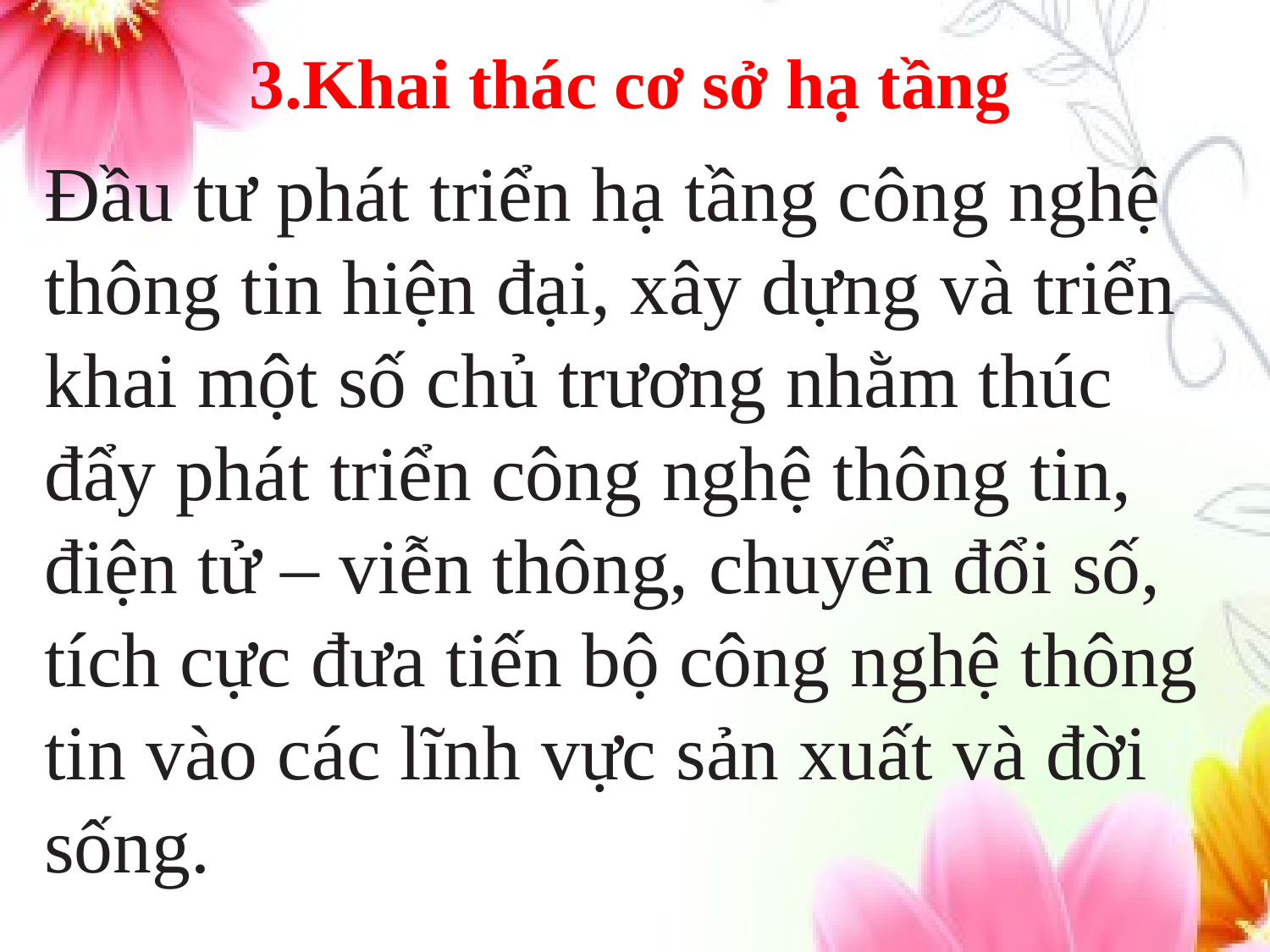

3.Khai thác cơ sở hạ tầng
Đầu tư phát triển hạ tầng công nghệ thông tin hiện đại, xây dựng và triển khai một số chủ trương nhằm thúc đẩy phát triển công nghệ thông tin, điện tử – viễn thông, chuyển đổi số, tích cực đưa tiến bộ công nghệ thông tin vào các lĩnh vực sản xuất và đời sống.